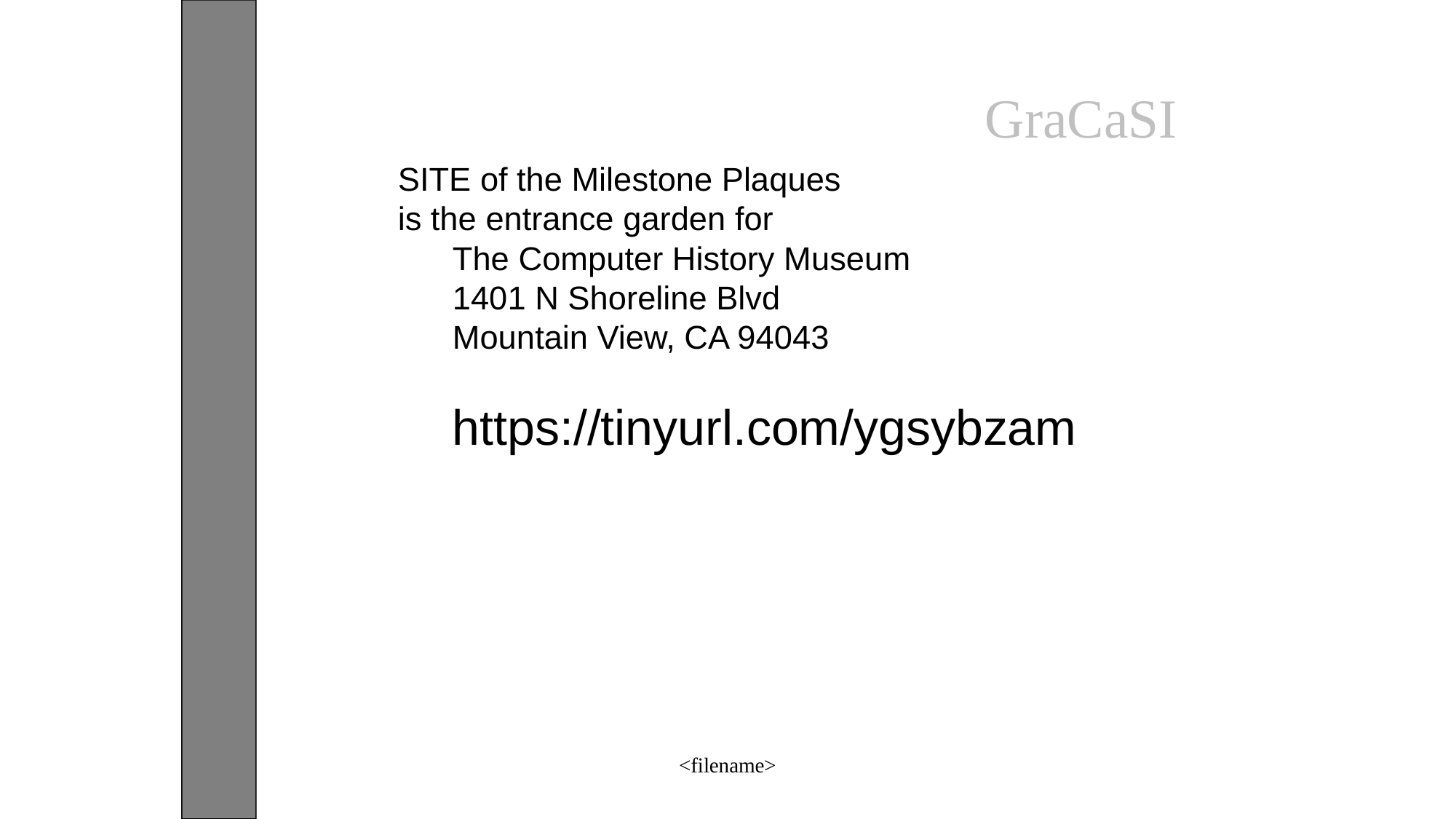

GraCaSI

SITE of the Milestone Plaques
is the entrance garden for
	The Computer History Museum
	1401 N Shoreline Blvd
	Mountain View, CA 94043

	https://tinyurl.com/ygsybzam
<filename>